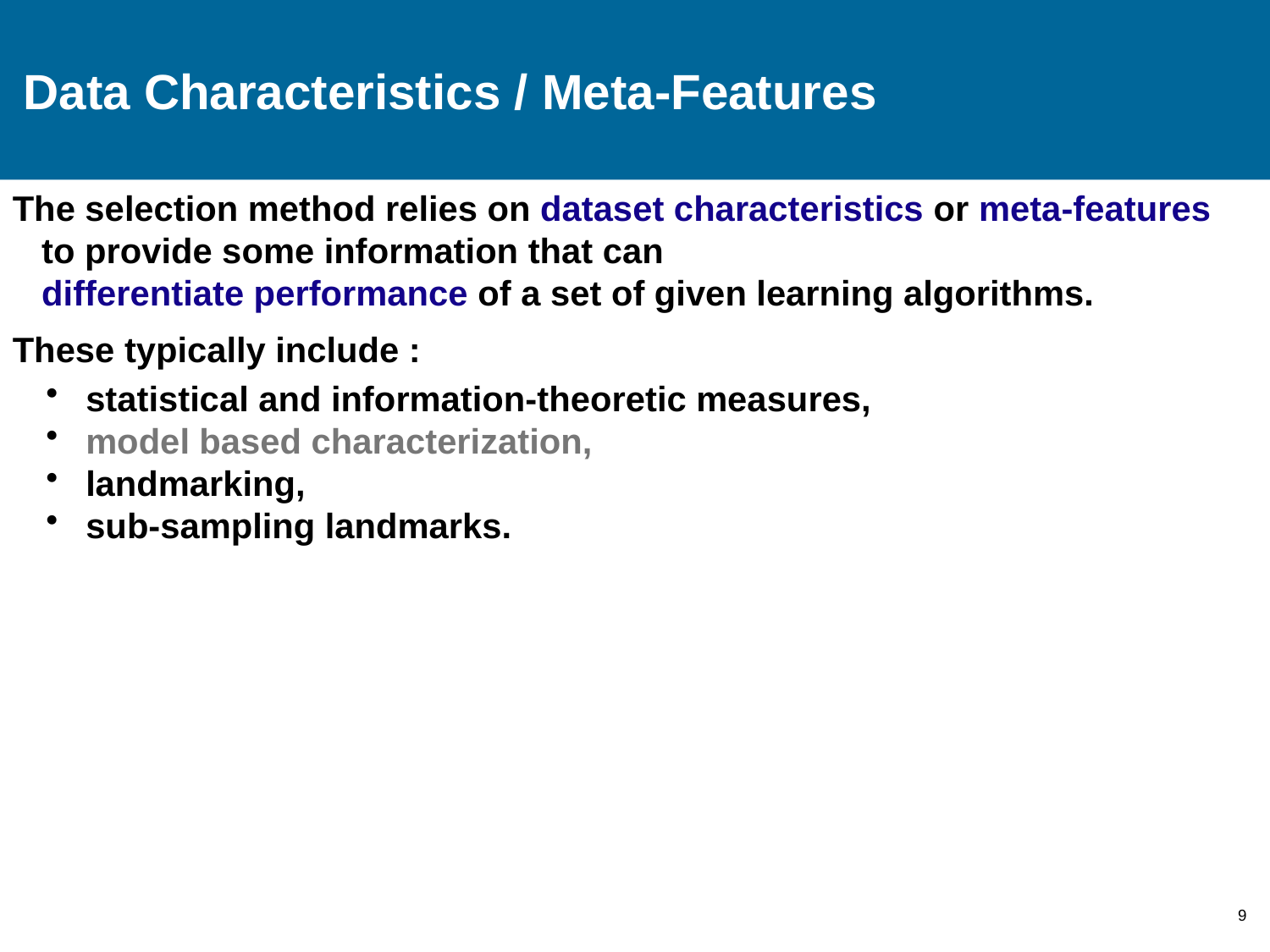

# Data Characteristics / Meta-Features
The selection method relies on dataset characteristics or meta-features
   to provide some information that can
   differentiate performance of a set of given learning algorithms.
These typically include :
 statistical and information-theoretic measures,
 model based characterization,
 landmarking,
 sub-sampling landmarks.

9